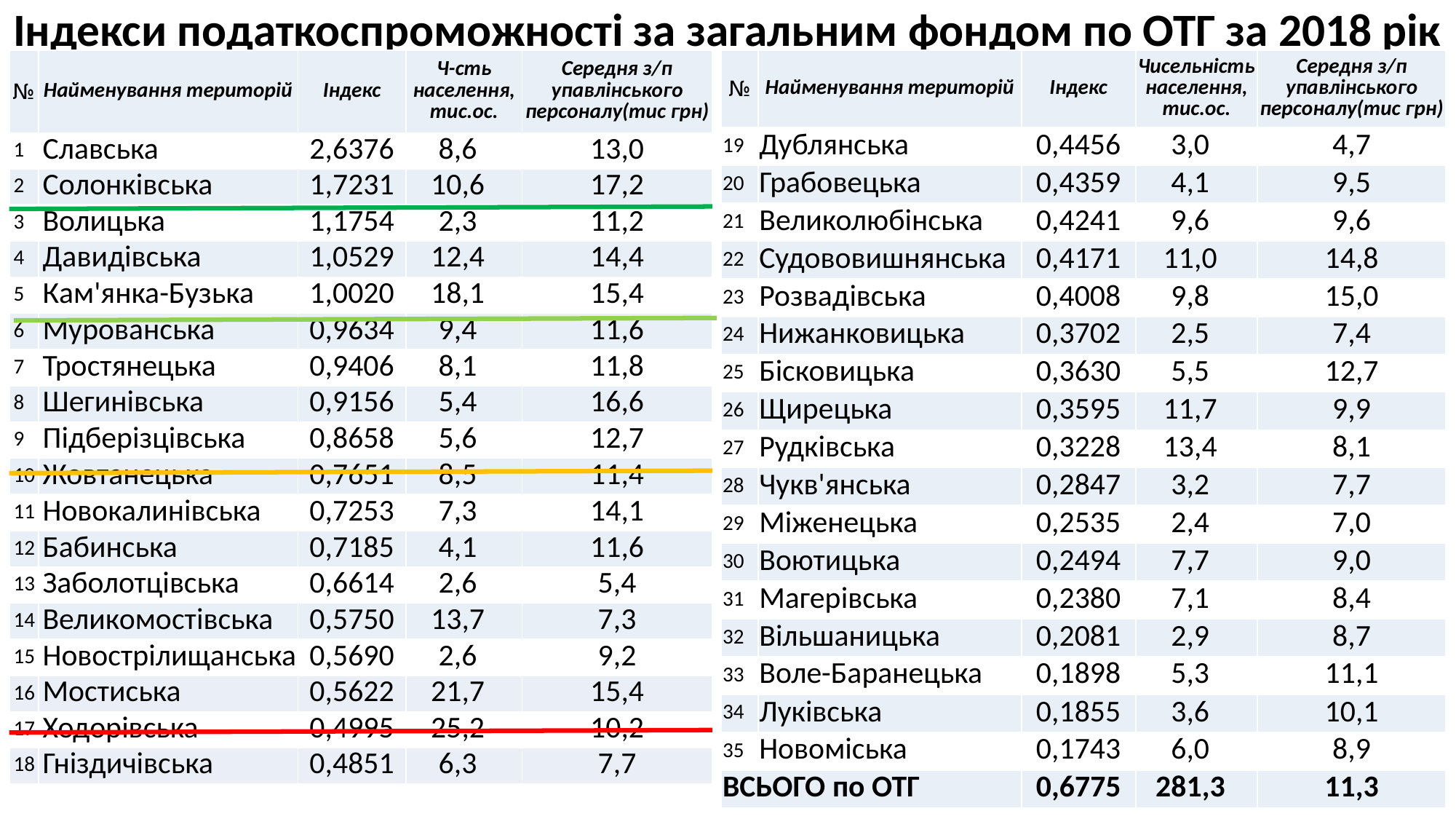

# Індекси податкоспроможності за загальним фондом по ОТГ за 2018 рік
| № | Найменування територій | Індекс | Чисельність населення, тис.ос. | Середня з/п упавлінського персоналу(тис грн) |
| --- | --- | --- | --- | --- |
| 19 | Дублянська | 0,4456 | 3,0 | 4,7 |
| 20 | Грабовецька | 0,4359 | 4,1 | 9,5 |
| 21 | Великолюбiнська | 0,4241 | 9,6 | 9,6 |
| 22 | Судововишнянська | 0,4171 | 11,0 | 14,8 |
| 23 | Розвадiвська | 0,4008 | 9,8 | 15,0 |
| 24 | Нижанковицька | 0,3702 | 2,5 | 7,4 |
| 25 | Бісковицька | 0,3630 | 5,5 | 12,7 |
| 26 | Щирецька | 0,3595 | 11,7 | 9,9 |
| 27 | Рудкiвська | 0,3228 | 13,4 | 8,1 |
| 28 | Чукв'янська | 0,2847 | 3,2 | 7,7 |
| 29 | Міженецька | 0,2535 | 2,4 | 7,0 |
| 30 | Воютицька | 0,2494 | 7,7 | 9,0 |
| 31 | Магерiвська | 0,2380 | 7,1 | 8,4 |
| 32 | Вільшаницька | 0,2081 | 2,9 | 8,7 |
| 33 | Воле-Баранецька | 0,1898 | 5,3 | 11,1 |
| 34 | Луківська | 0,1855 | 3,6 | 10,1 |
| 35 | Новоміська | 0,1743 | 6,0 | 8,9 |
| ВСЬОГО по ОТГ |  | 0,6775 | 281,3 | 11,3 |
| № | Найменування територій | Індекс | Ч-сть населення, тис.ос. | Середня з/п упавлінського персоналу(тис грн) |
| --- | --- | --- | --- | --- |
| 1 | Славська | 2,6376 | 8,6 | 13,0 |
| 2 | Солонкiвська | 1,7231 | 10,6 | 17,2 |
| 3 | Волицька | 1,1754 | 2,3 | 11,2 |
| 4 | Давидівська | 1,0529 | 12,4 | 14,4 |
| 5 | Кам'янка-Бузька | 1,0020 | 18,1 | 15,4 |
| 6 | Мурованська | 0,9634 | 9,4 | 11,6 |
| 7 | Тростянецька | 0,9406 | 8,1 | 11,8 |
| 8 | Шегинівська | 0,9156 | 5,4 | 16,6 |
| 9 | Пiдберiзцiвська | 0,8658 | 5,6 | 12,7 |
| 10 | Жовтанецька | 0,7651 | 8,5 | 11,4 |
| 11 | Новокалинівська | 0,7253 | 7,3 | 14,1 |
| 12 | Бабинська | 0,7185 | 4,1 | 11,6 |
| 13 | Заболотцівська | 0,6614 | 2,6 | 5,4 |
| 14 | Великомостiвська | 0,5750 | 13,7 | 7,3 |
| 15 | Новострілищанська | 0,5690 | 2,6 | 9,2 |
| 16 | Мостиська | 0,5622 | 21,7 | 15,4 |
| 17 | Ходорівська | 0,4995 | 25,2 | 10,2 |
| 18 | Гніздичівська | 0,4851 | 6,3 | 7,7 |